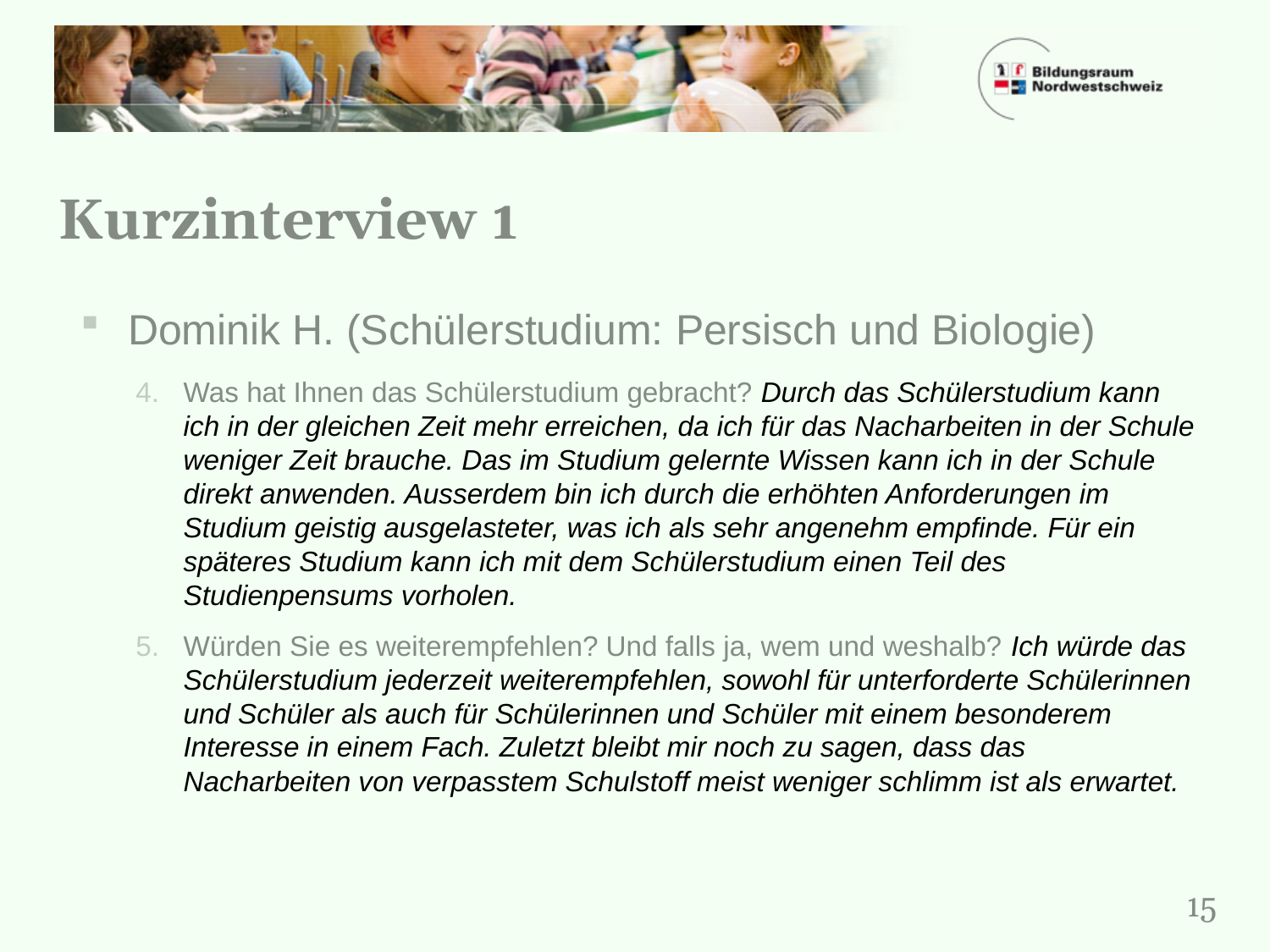

# Kurzinterview 1
Dominik H. (Schülerstudium: Persisch und Biologie)
Was hat Ihnen das Schülerstudium gebracht? Durch das Schülerstudium kann ich in der gleichen Zeit mehr erreichen, da ich für das Nacharbeiten in der Schule weniger Zeit brauche. Das im Studium gelernte Wissen kann ich in der Schule direkt anwenden. Ausserdem bin ich durch die erhöhten Anforderungen im Studium geistig ausgelasteter, was ich als sehr angenehm empfinde. Für ein späteres Studium kann ich mit dem Schülerstudium einen Teil des Studienpensums vorholen.
Würden Sie es weiterempfehlen? Und falls ja, wem und weshalb? Ich würde das Schülerstudium jederzeit weiterempfehlen, sowohl für unterforderte Schülerinnen und Schüler als auch für Schülerinnen und Schüler mit einem besonderem Interesse in einem Fach. Zuletzt bleibt mir noch zu sagen, dass das Nacharbeiten von verpasstem Schulstoff meist weniger schlimm ist als erwartet.

15